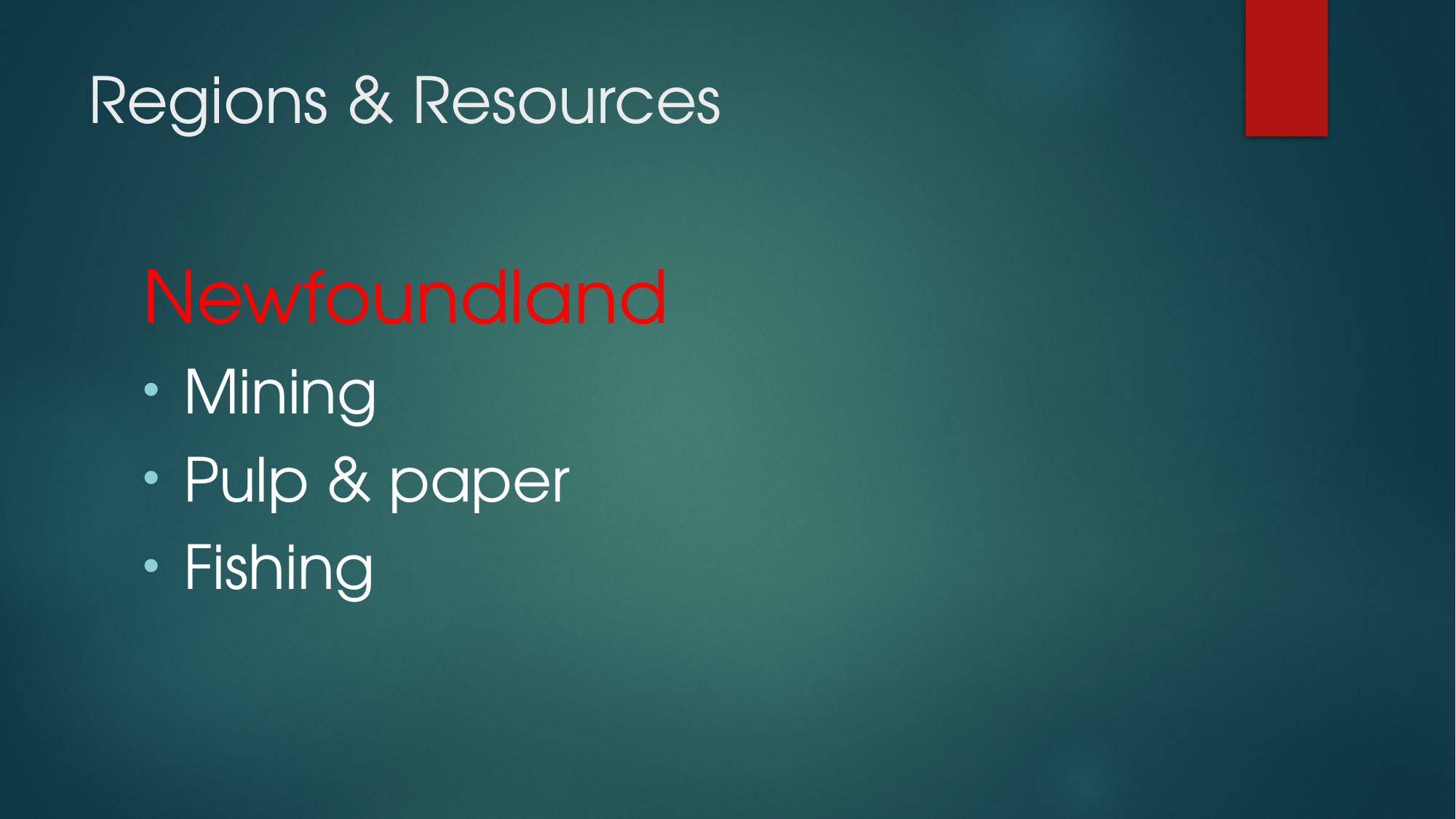

# Regions & Resources
Newfoundland
Mining
Pulp & paper
Fishing